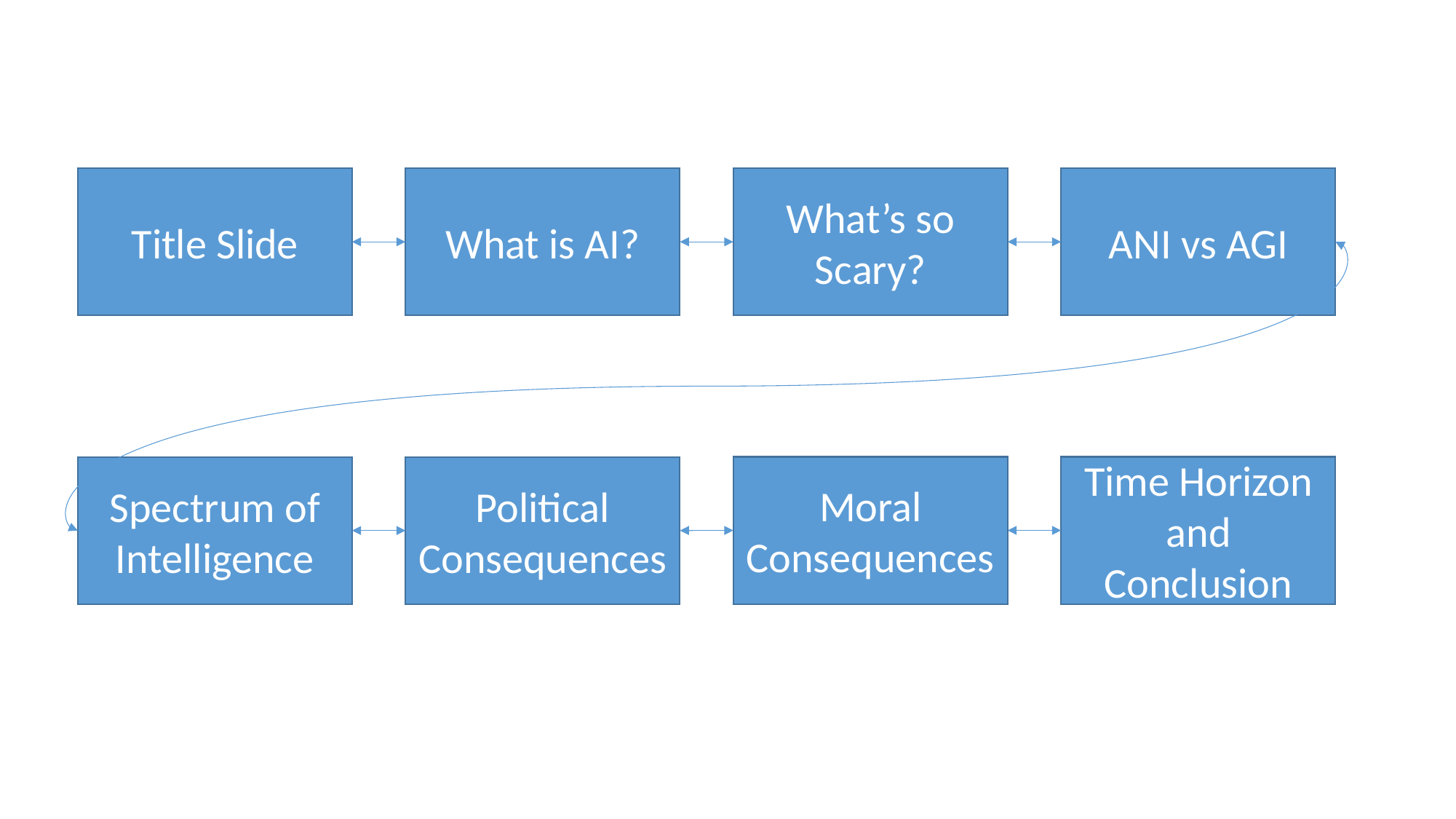

Title Slide
What is AI?
What’s so Scary?
ANI vs AGI
Moral Consequences
Time Horizon and Conclusion
Spectrum of Intelligence
Political Consequences